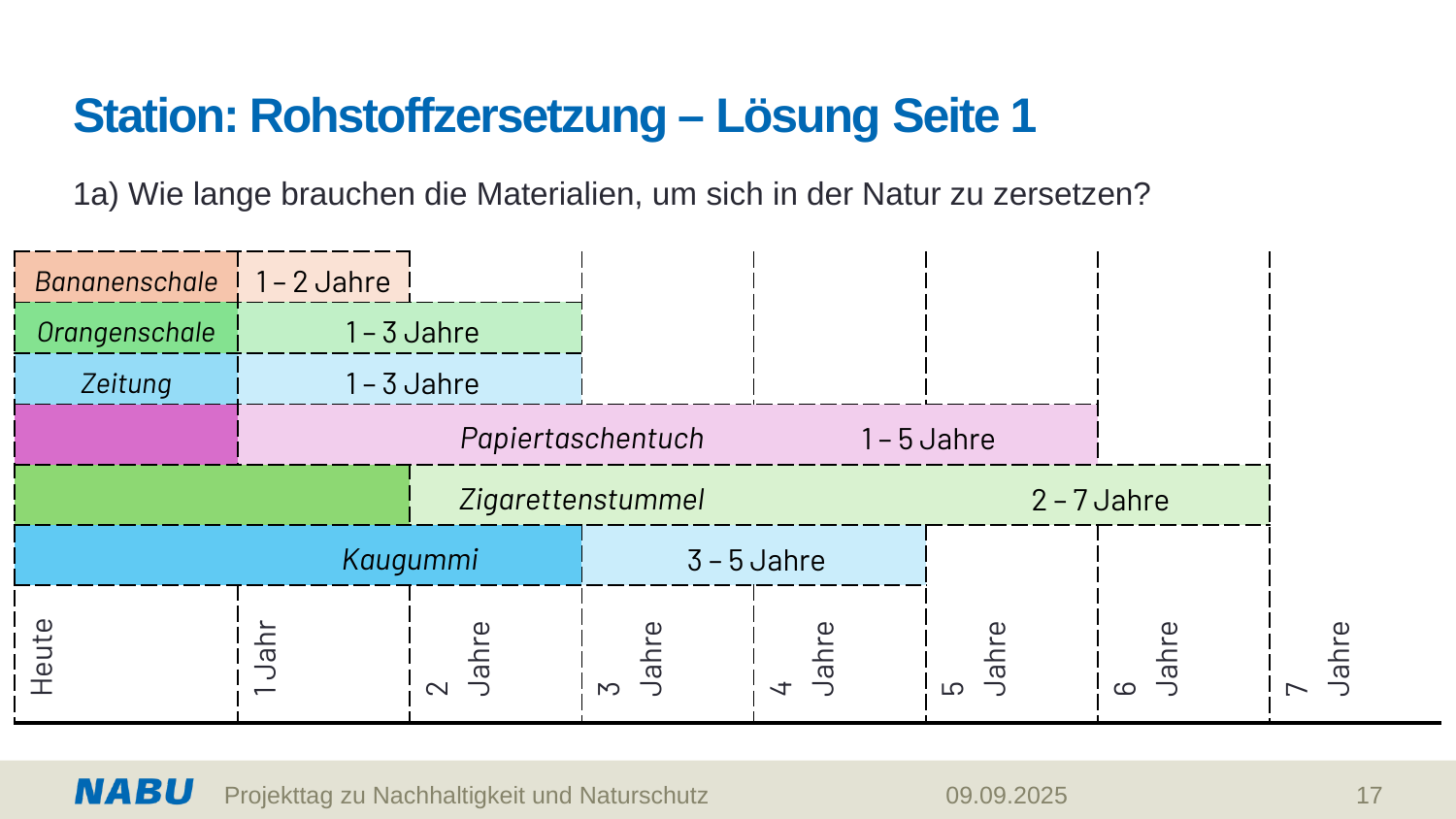

# Station: Rohstoffzersetzung – Lösung Seite 1
1a) Wie lange brauchen die Materialien, um sich in der Natur zu zersetzen?
| Bananenschale | 1 – 2 Jahre |  |  |  |  |  |  |
| --- | --- | --- | --- | --- | --- | --- | --- |
| Orangenschale | 1 – 3 Jahre |  |  |  |  |  |  |
| Zeitung | 1 – 3 Jahre |  |  |  |  |  |  |
|  |  | Papiertaschentuch |  | 1 – 5 Jahre |  |  |  |
|  |  | Zigarettenstummel |  |  | 2 – 7 Jahre |  |  |
|  | Kaugummi |  | 3 – 5 Jahre |  |  |  |  |
| Heute | 1 Jahr | 2 Jahre | 3 Jahre | 4 Jahre | 5 Jahre | 6 Jahre | 7 Jahre |
Projekttag zu Nachhaltigkeit und Naturschutz
09.09.2025
17